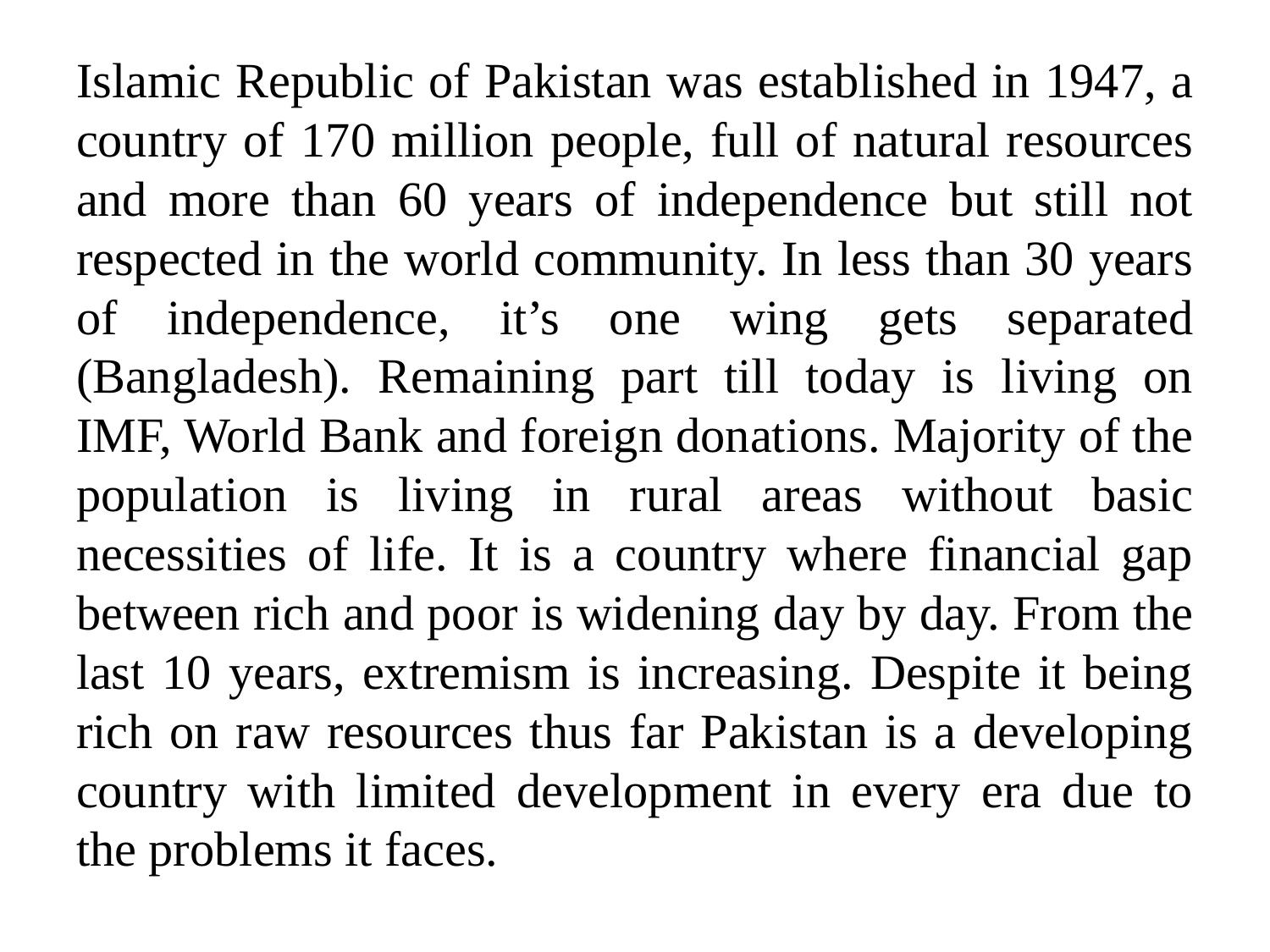

Islamic Republic of Pakistan was established in 1947, a country of 170 million people, full of natural resources and more than 60 years of independence but still not respected in the world community. In less than 30 years of independence, it’s one wing gets separated (Bangladesh). Remaining part till today is living on IMF, World Bank and foreign donations. Majority of the population is living in rural areas without basic necessities of life. It is a country where financial gap between rich and poor is widening day by day. From the last 10 years, extremism is increasing. Despite it being rich on raw resources thus far Pakistan is a developing country with limited development in every era due to the problems it faces.